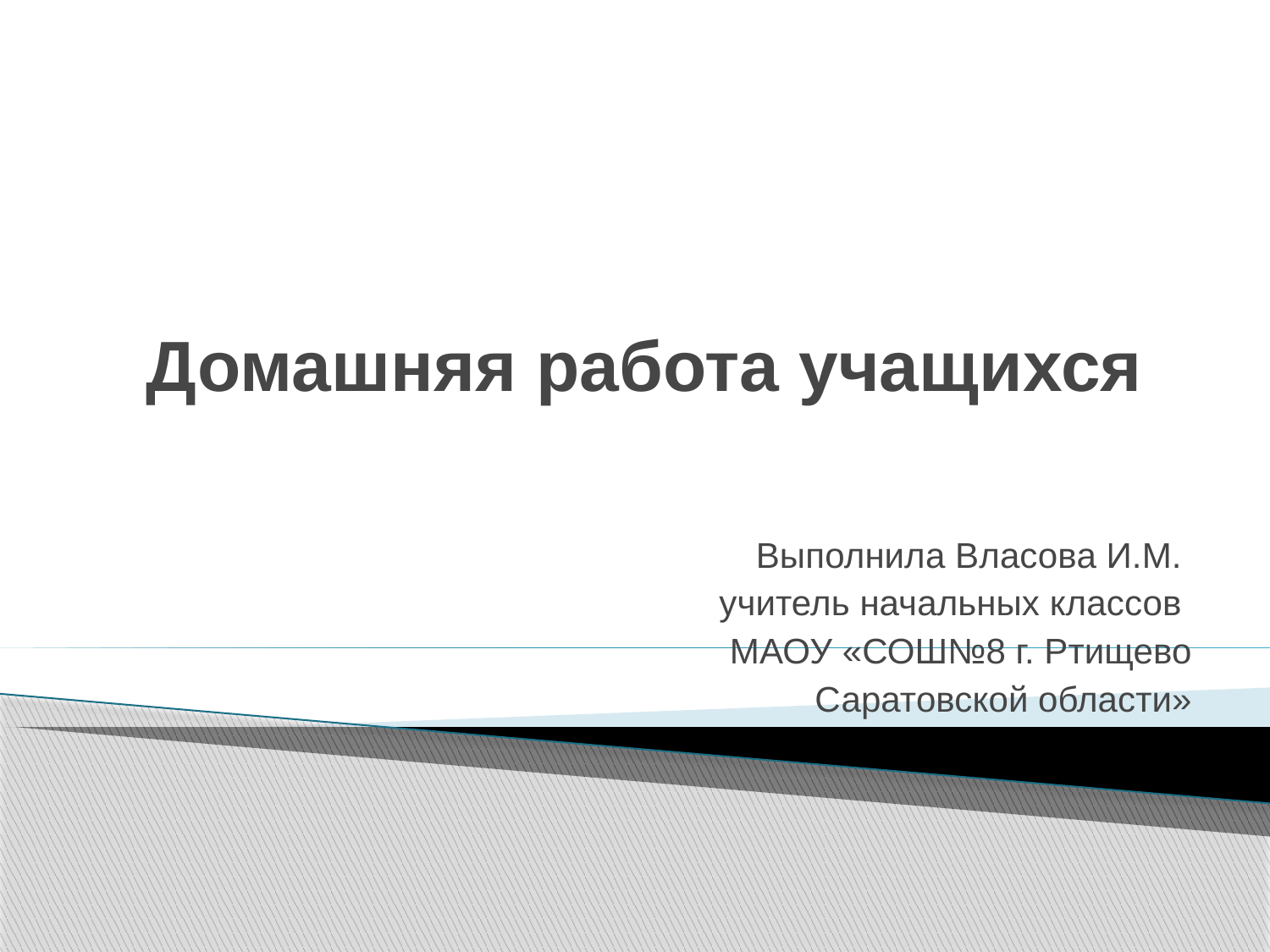

# Домашняя работа учащихся
Выполнила Власова И.М.
учитель начальных классов
МАОУ «СОШ№8 г. Ртищево
 Саратовской области»